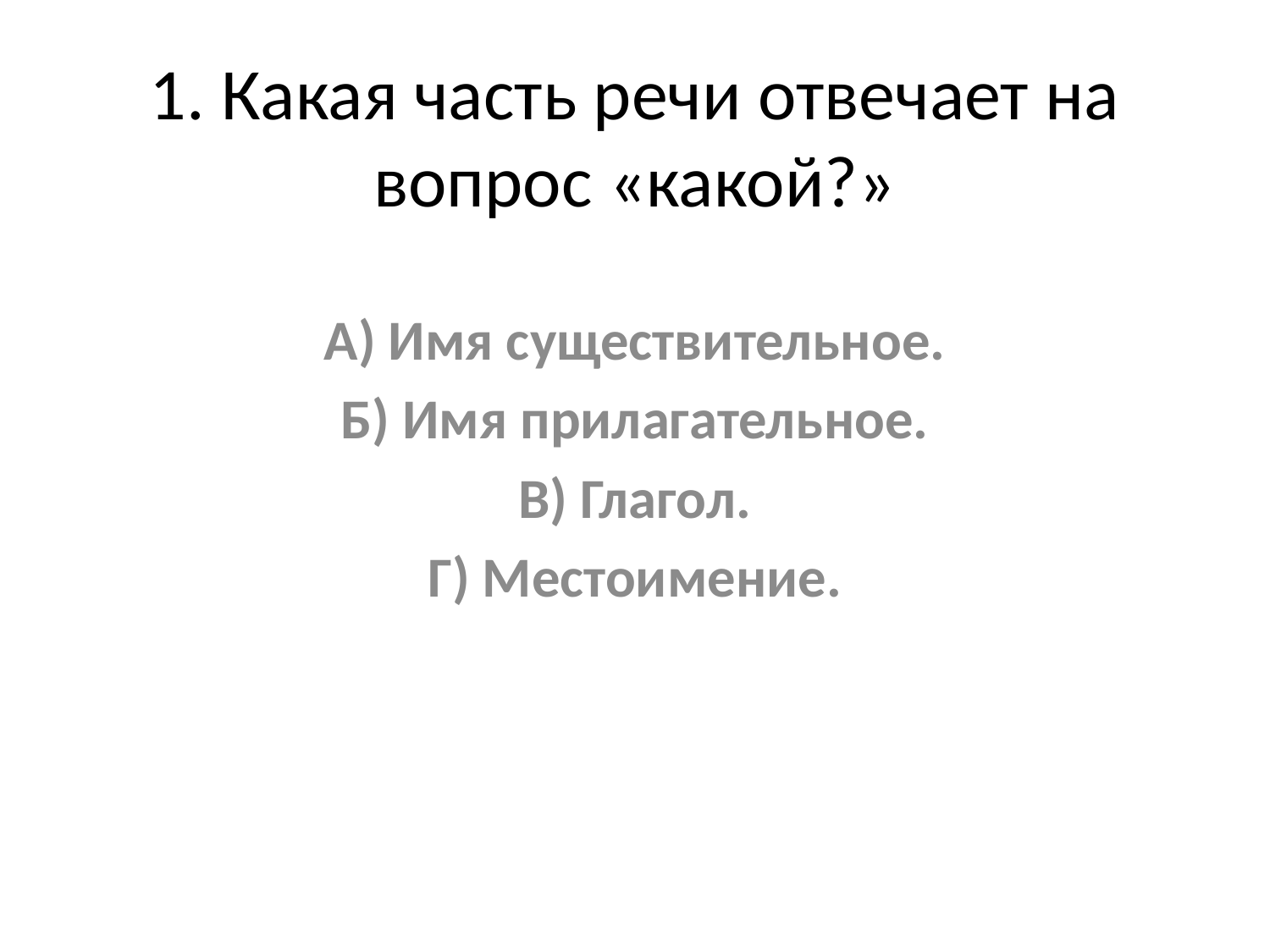

# 1. Какая часть речи отвечает на вопрос «какой?»
А) Имя существительное.
Б) Имя прилагательное.
В) Глагол.
Г) Местоимение.